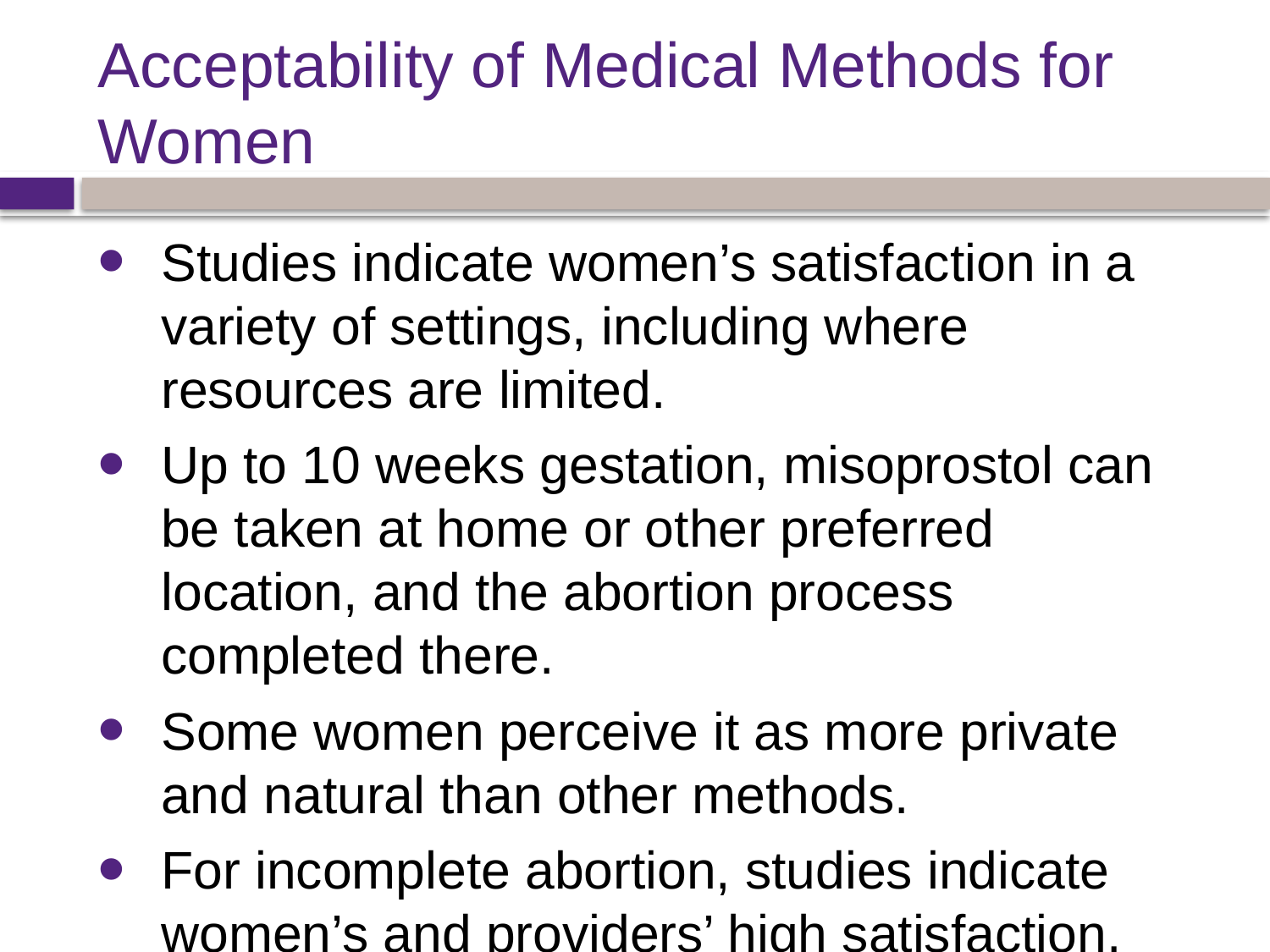

# Acceptability of Medical Methods for Women
Studies indicate women’s satisfaction in a variety of settings, including where resources are limited.
Up to 10 weeks gestation, misoprostol can be taken at home or other preferred location, and the abortion process completed there.
Some women perceive it as more private and natural than other methods.
For incomplete abortion, studies indicate women’s and providers’ high satisfaction.